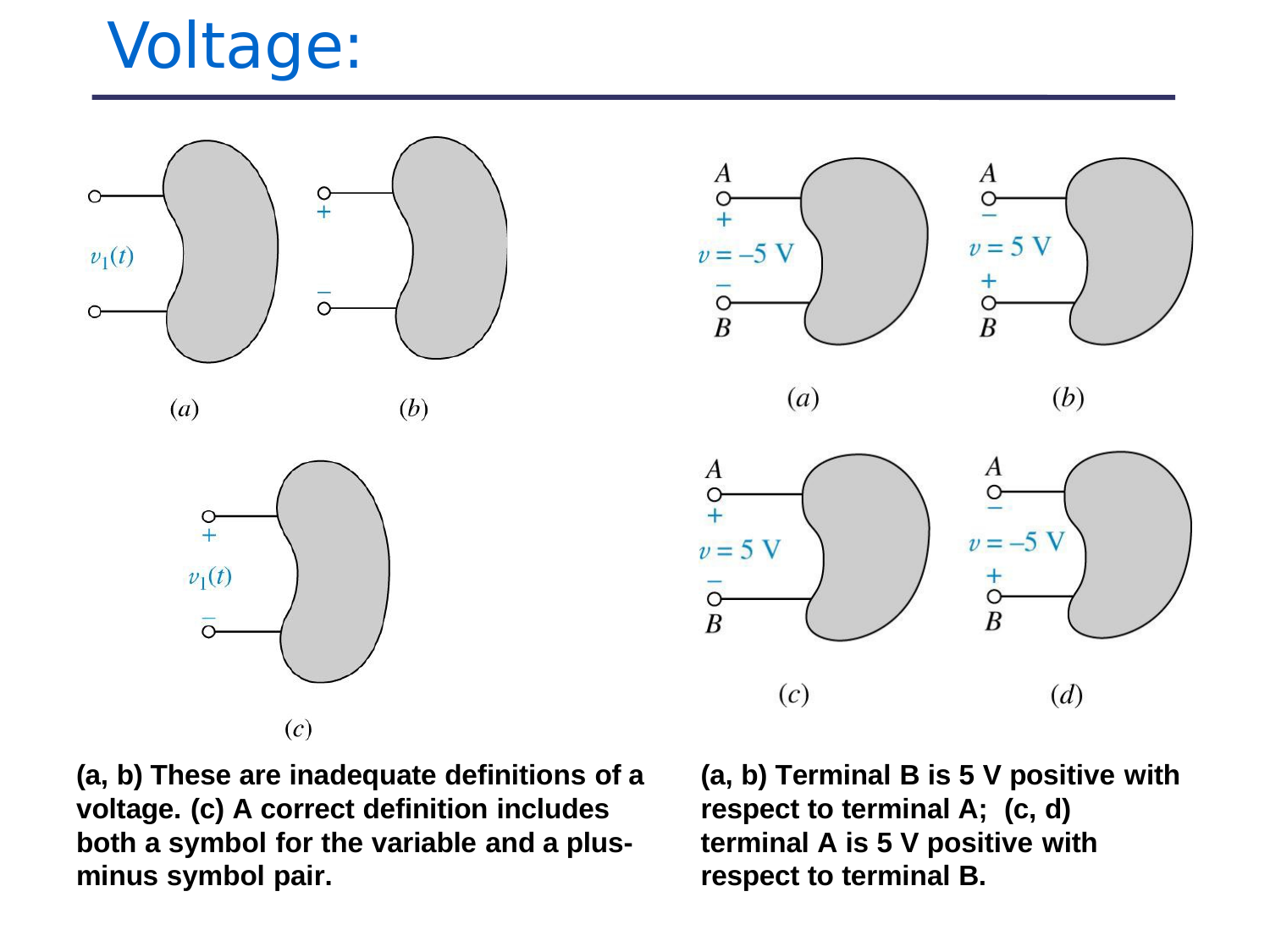

Voltage:

(a, b) These are inadequate definitions of a voltage. (c) A correct definition includes both a symbol for the variable and a plus- minus symbol pair.
(a, b) Terminal B is 5 V positive with respect to terminal A;  (c, d) terminal A is 5 V positive with respect to terminal B.
21